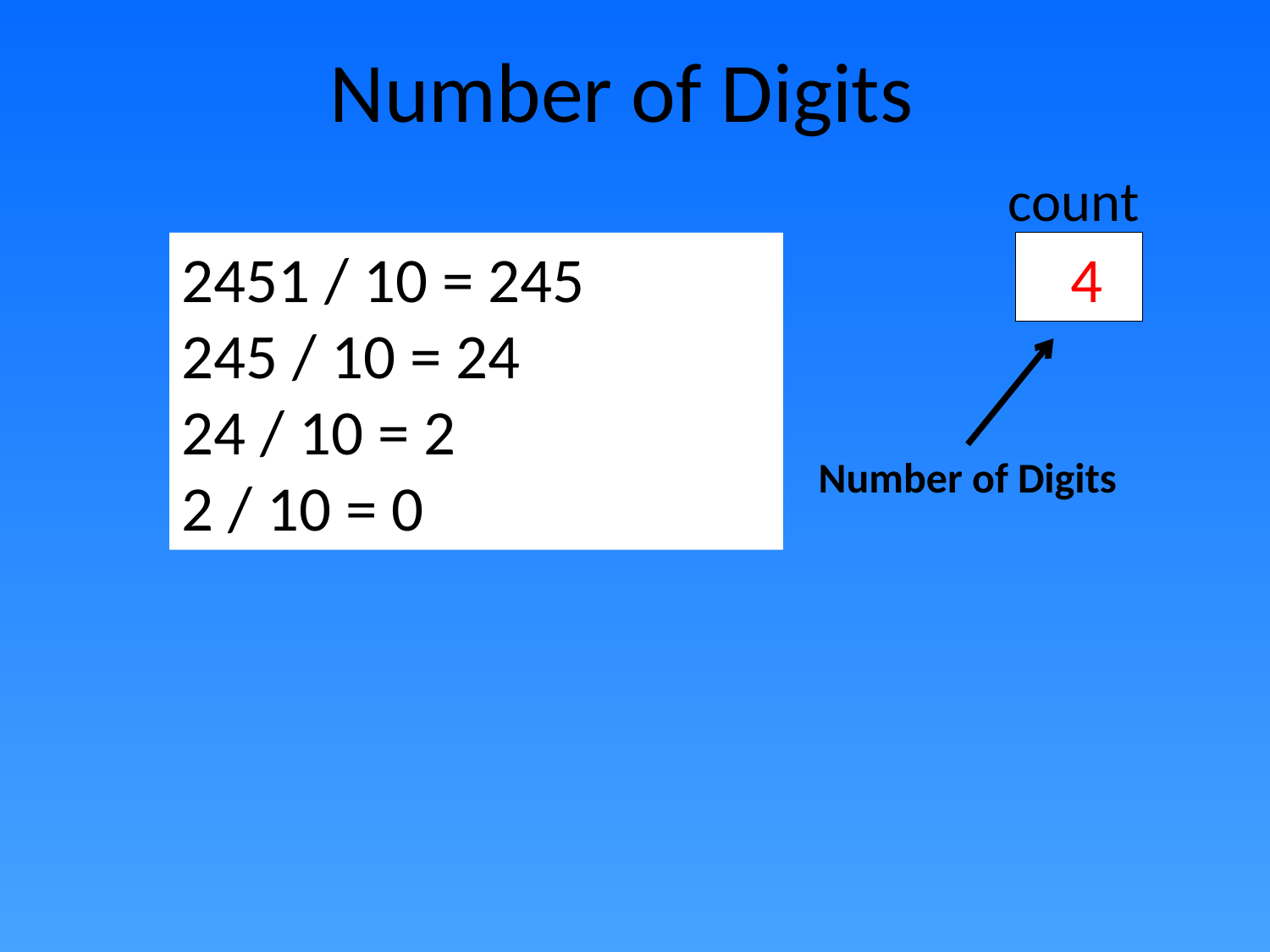

Number of Digits
count
2451 / 10 = 245
245 / 10 = 24
24 / 10 = 2
2 / 10 = 0
 4
Number of Digits